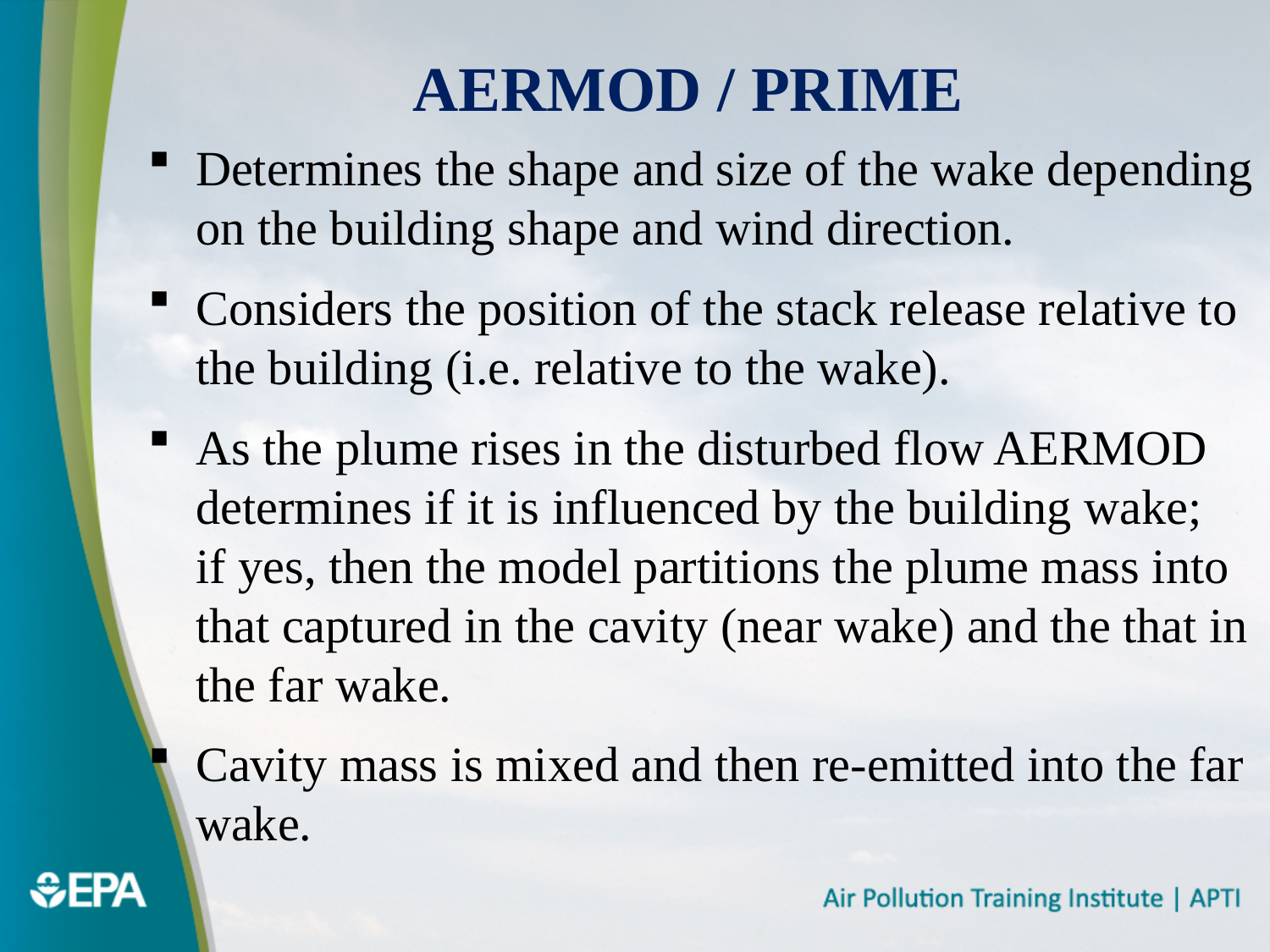

# AERMOD / PRIME
Determines the shape and size of the wake depending on the building shape and wind direction.
Considers the position of the stack release relative to the building (i.e. relative to the wake).
As the plume rises in the disturbed flow AERMOD determines if it is influenced by the building wake;   if yes, then the model partitions the plume mass into that captured in the cavity (near wake) and the that in the far wake.
Cavity mass is mixed and then re-emitted into the far wake.